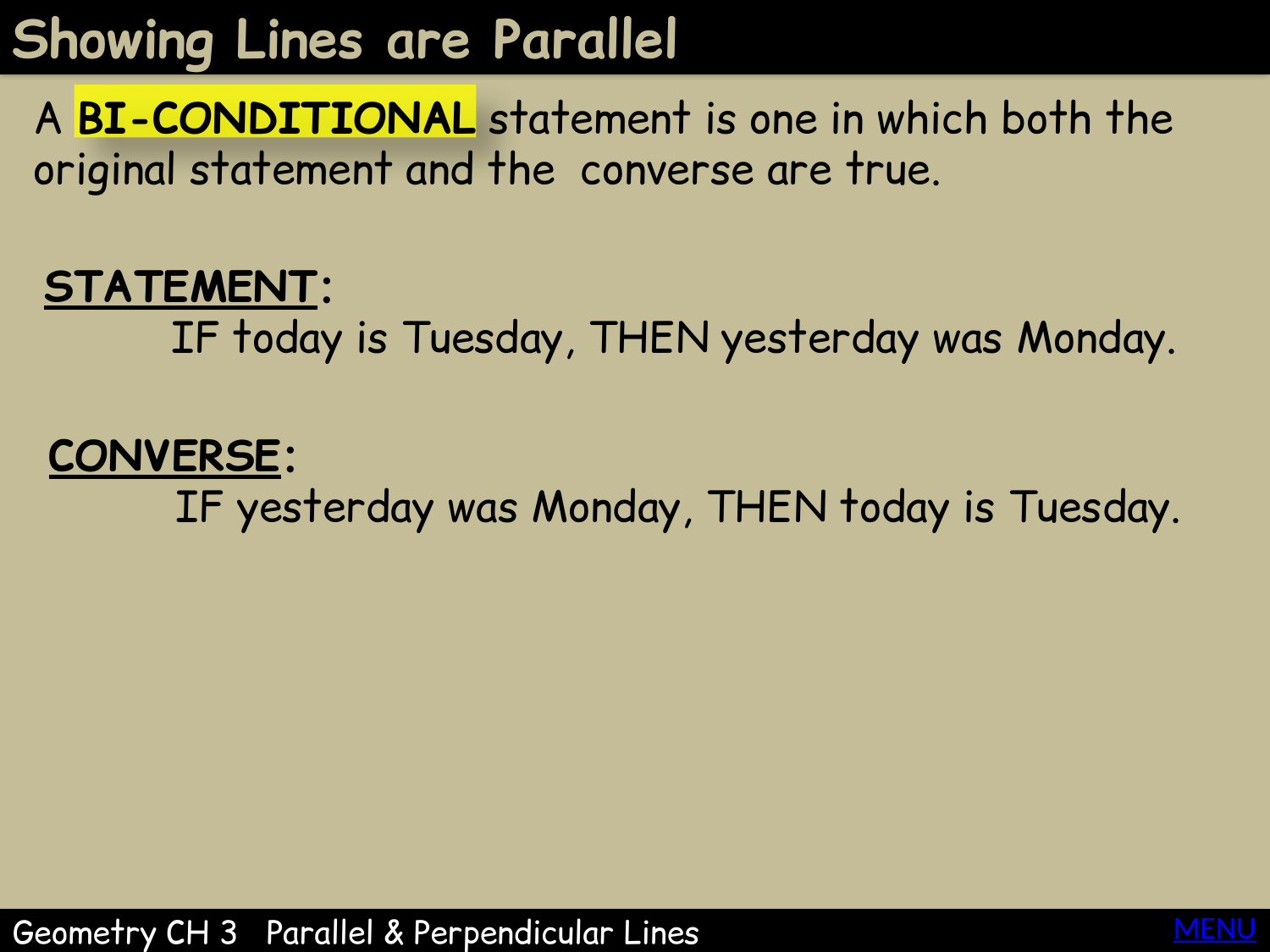

Showing Lines are Parallel
A BI-CONDITIONAL statement is one in which both the original statement and the  converse are true.

STATEMENT:
	IF today is Tuesday, THEN yesterday was Monday.
CONVERSE:
	IF yesterday was Monday, THEN today is Tuesday.
MENU
Geometry CH 3	Parallel & Perpendicular Lines